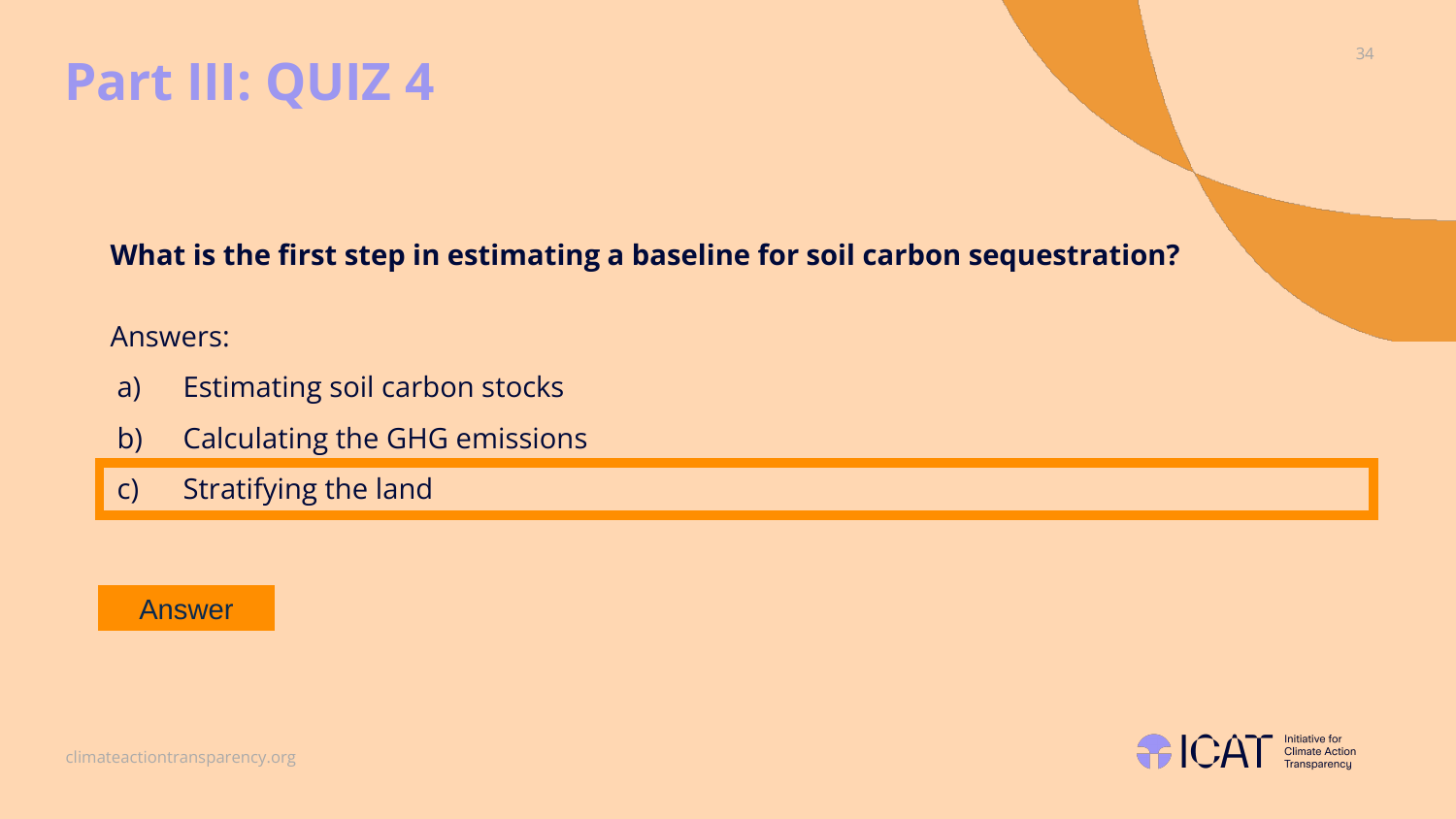

# Part III: QUIZ 4
What is the first step in estimating a baseline for soil carbon sequestration?
Answers:
Estimating soil carbon stocks
Calculating the GHG emissions
Stratifying the land

Answer